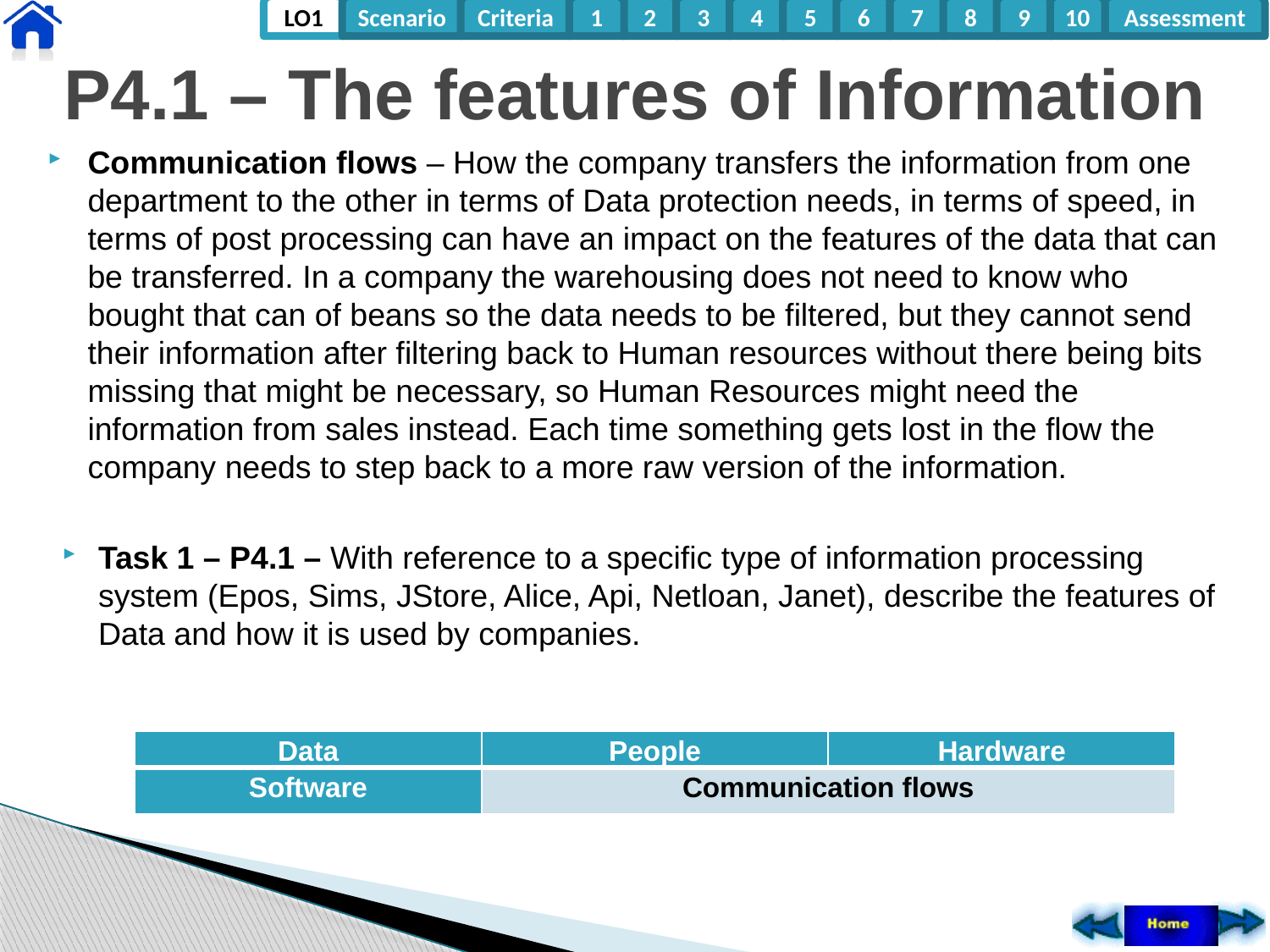

# P4.1 – The features of Information
Communication flows – How the company transfers the information from one department to the other in terms of Data protection needs, in terms of speed, in terms of post processing can have an impact on the features of the data that can be transferred. In a company the warehousing does not need to know who bought that can of beans so the data needs to be filtered, but they cannot send their information after filtering back to Human resources without there being bits missing that might be necessary, so Human Resources might need the information from sales instead. Each time something gets lost in the flow the company needs to step back to a more raw version of the information.

Task 1 – P4.1 – With reference to a specific type of information processing system (Epos, Sims, JStore, Alice, Api, Netloan, Janet), describe the features of Data and how it is used by companies.
| Data | People | Hardware |
| --- | --- | --- |
| Software | Communication flows |  |